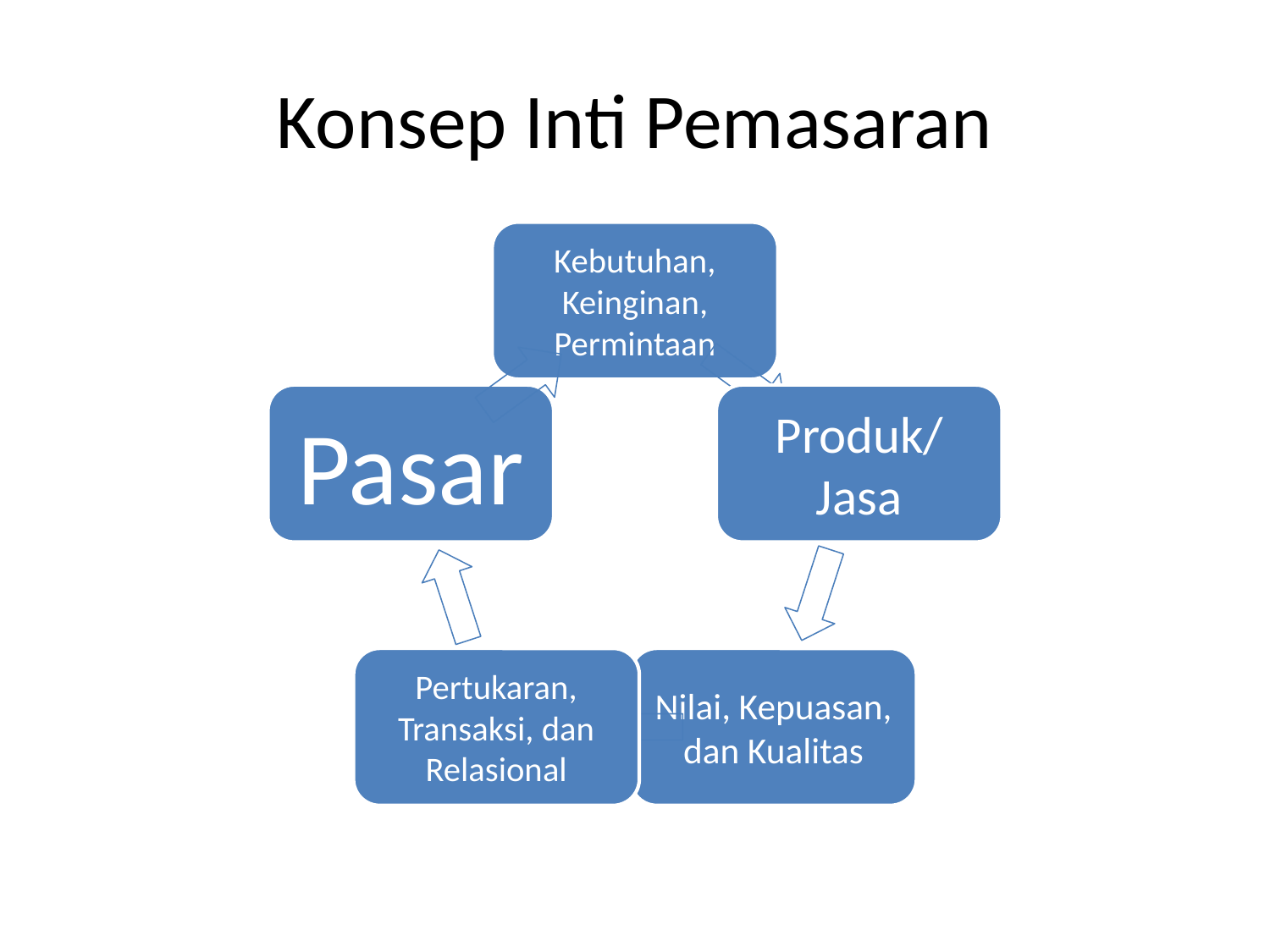

# Konsep Inti Pemasaran
Kebutuhan, Keinginan, Permintaan
Produk/Jasa
Nilai, Kepuasan, dan Kualitas
Pertukaran, Transaksi, dan Relasional
Pasar